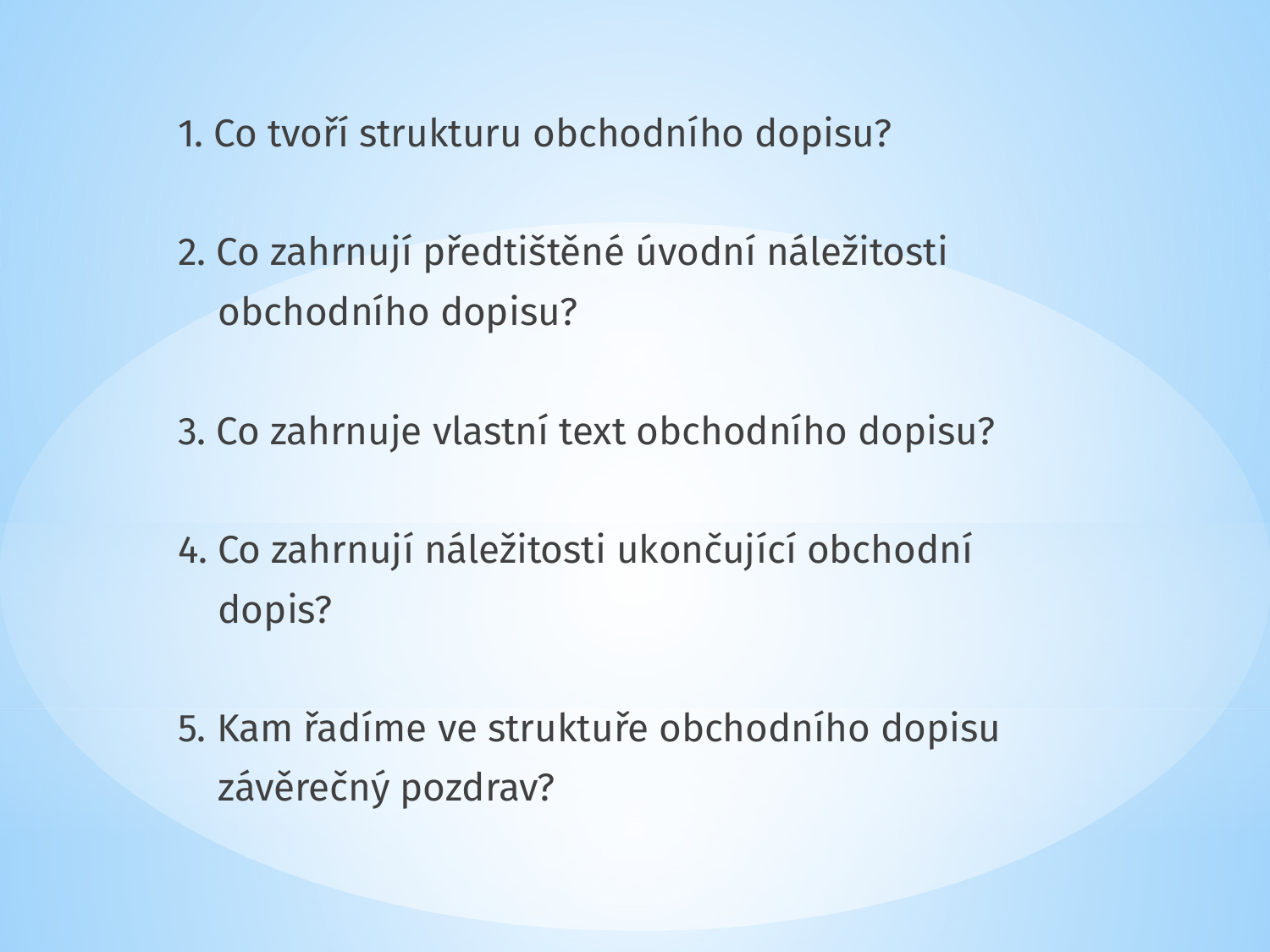

1. Co tvoří strukturu obchodního dopisu?

2. Co zahrnují předtištěné úvodní náležitosti
    obchodního dopisu?

3. Co zahrnuje vlastní text obchodního dopisu?

4. Co zahrnují náležitosti ukončující obchodní
    dopis?

5. Kam řadíme ve struktuře obchodního dopisu
    závěrečný pozdrav?